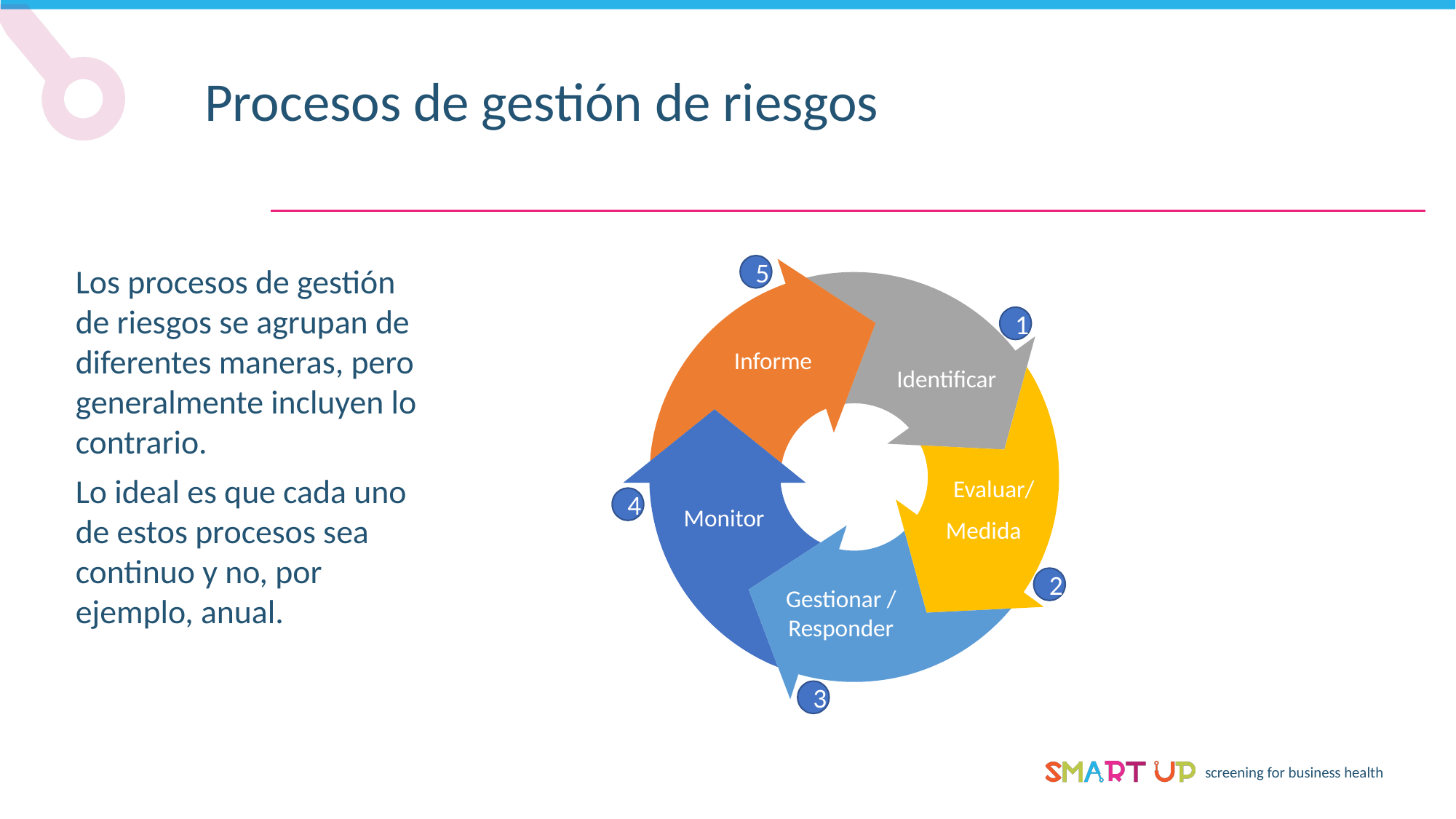

Procesos de gestión de riesgos
5
Los procesos de gestión de riesgos se agrupan de diferentes maneras, pero generalmente incluyen lo contrario.
Lo ideal es que cada uno de estos procesos sea continuo y no, por ejemplo, anual.

1
Informe
Identificar

Evaluar/
4
Monitor
Medida

2
Gestionar /
Responder
3